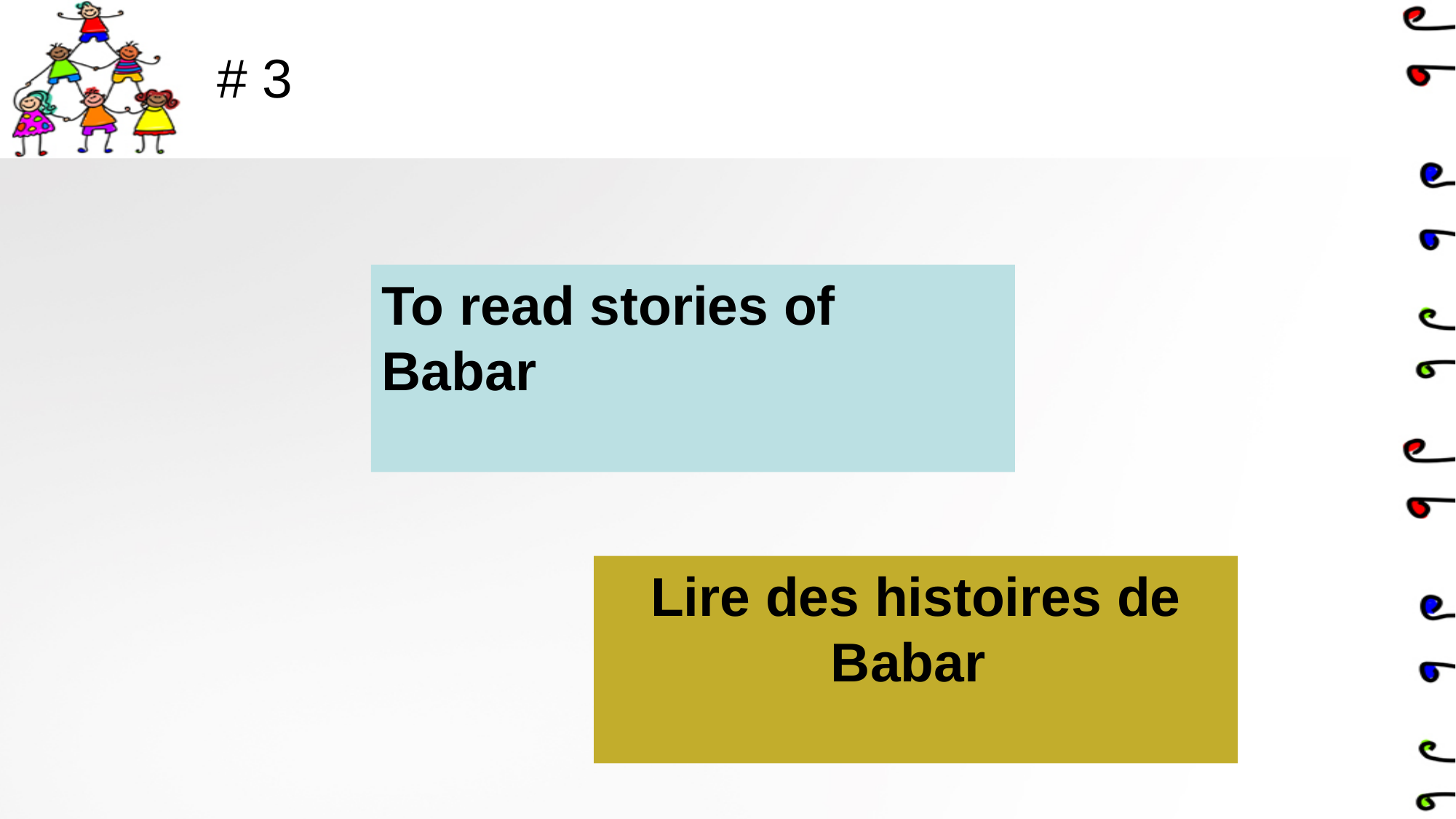

# # 3
To read stories of Babar

Lire des histoires de Babar